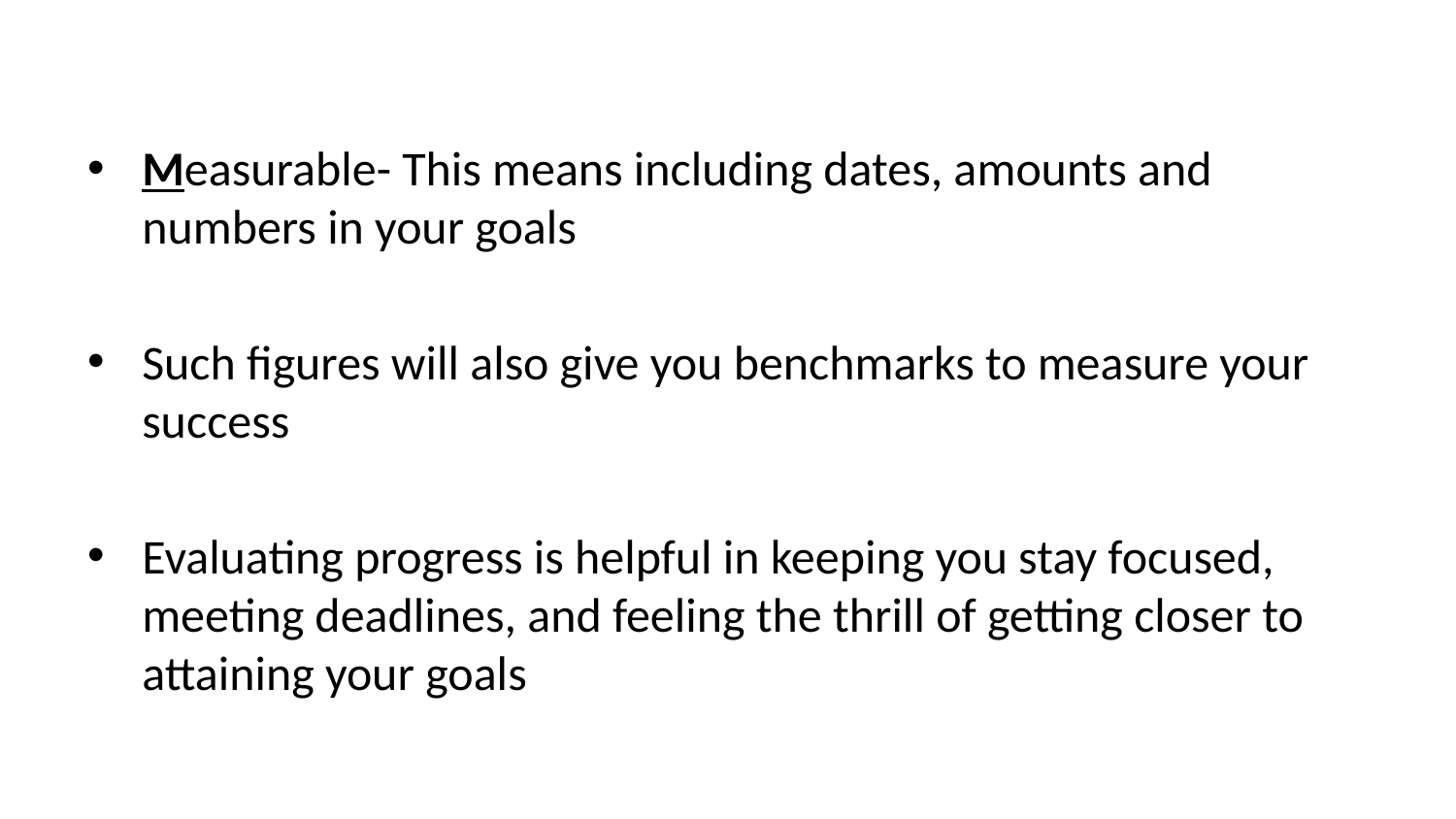

Measurable- This means including dates, amounts and numbers in your goals

Such figures will also give you benchmarks to measure your success

Evaluating progress is helpful in keeping you stay focused, meeting deadlines, and feeling the thrill of getting closer to attaining your goals